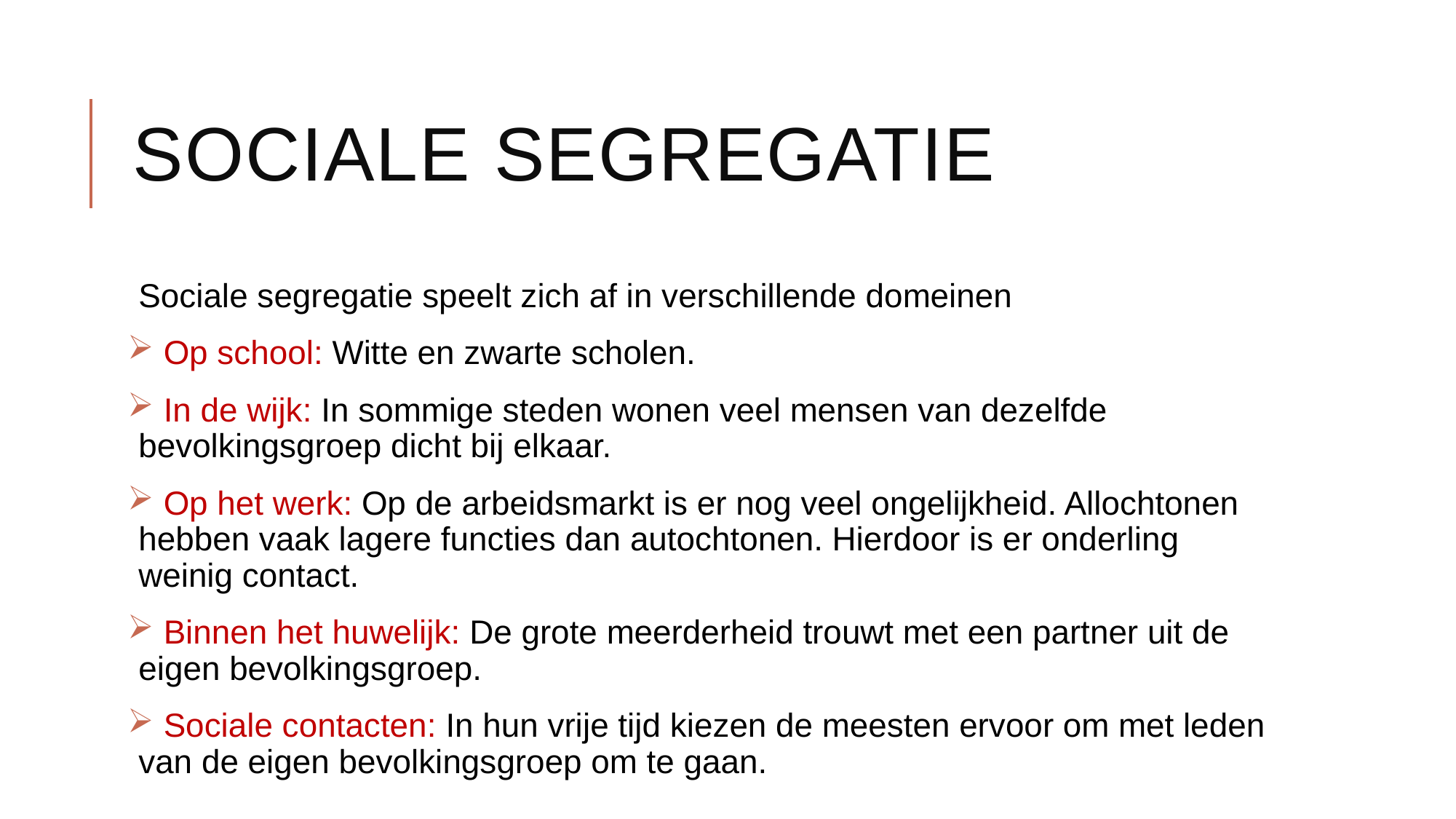

# Sociale segregatie
Sociale segregatie speelt zich af in verschillende domeinen
 Op school: Witte en zwarte scholen.
 In de wijk: In sommige steden wonen veel mensen van dezelfde bevolkingsgroep dicht bij elkaar.
 Op het werk: Op de arbeidsmarkt is er nog veel ongelijkheid. Allochtonen hebben vaak lagere functies dan autochtonen. Hierdoor is er onderling weinig contact.
 Binnen het huwelijk: De grote meerderheid trouwt met een partner uit de eigen bevolkingsgroep.
 Sociale contacten: In hun vrije tijd kiezen de meesten ervoor om met leden van de eigen bevolkingsgroep om te gaan.